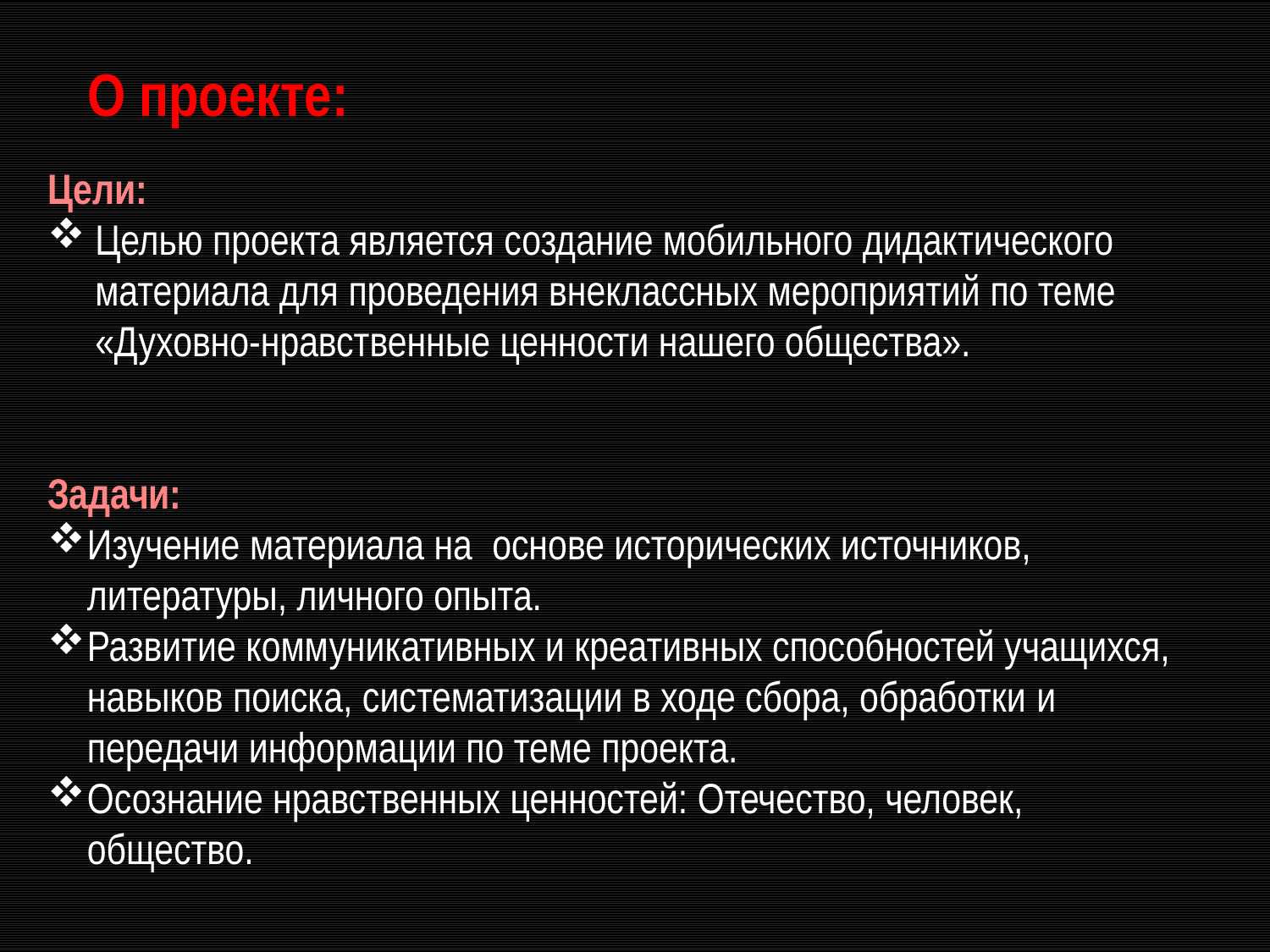

О проекте:
Цели:
Целью проекта является создание мобильного дидактического материала для проведения внеклассных мероприятий по теме «Духовно-нравственные ценности нашего общества».

Задачи:
Изучение материала на  основе исторических источников, литературы, личного опыта.
Развитие коммуникативных и креативных способностей учащихся, навыков поиска, систематизации в ходе сбора, обработки и передачи информации по теме проекта.
Осознание нравственных ценностей: Отечество, человек, общество.